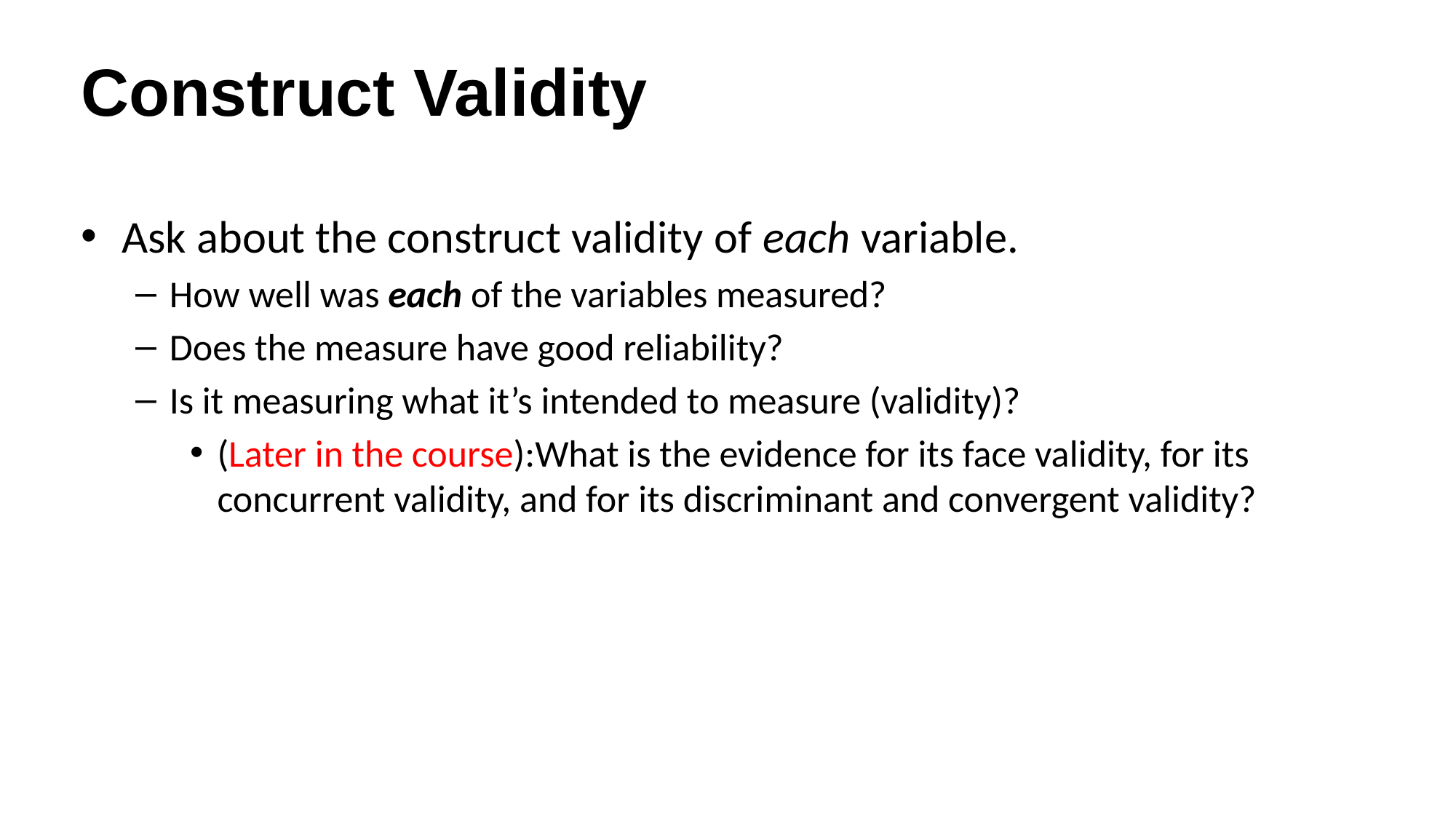

# Construct Validity
Ask about the construct validity of each variable.
How well was each of the variables measured?
Does the measure have good reliability?
Is it measuring what it’s intended to measure (validity)?
(Later in the course):What is the evidence for its face validity, for its concurrent validity, and for its discriminant and convergent validity?